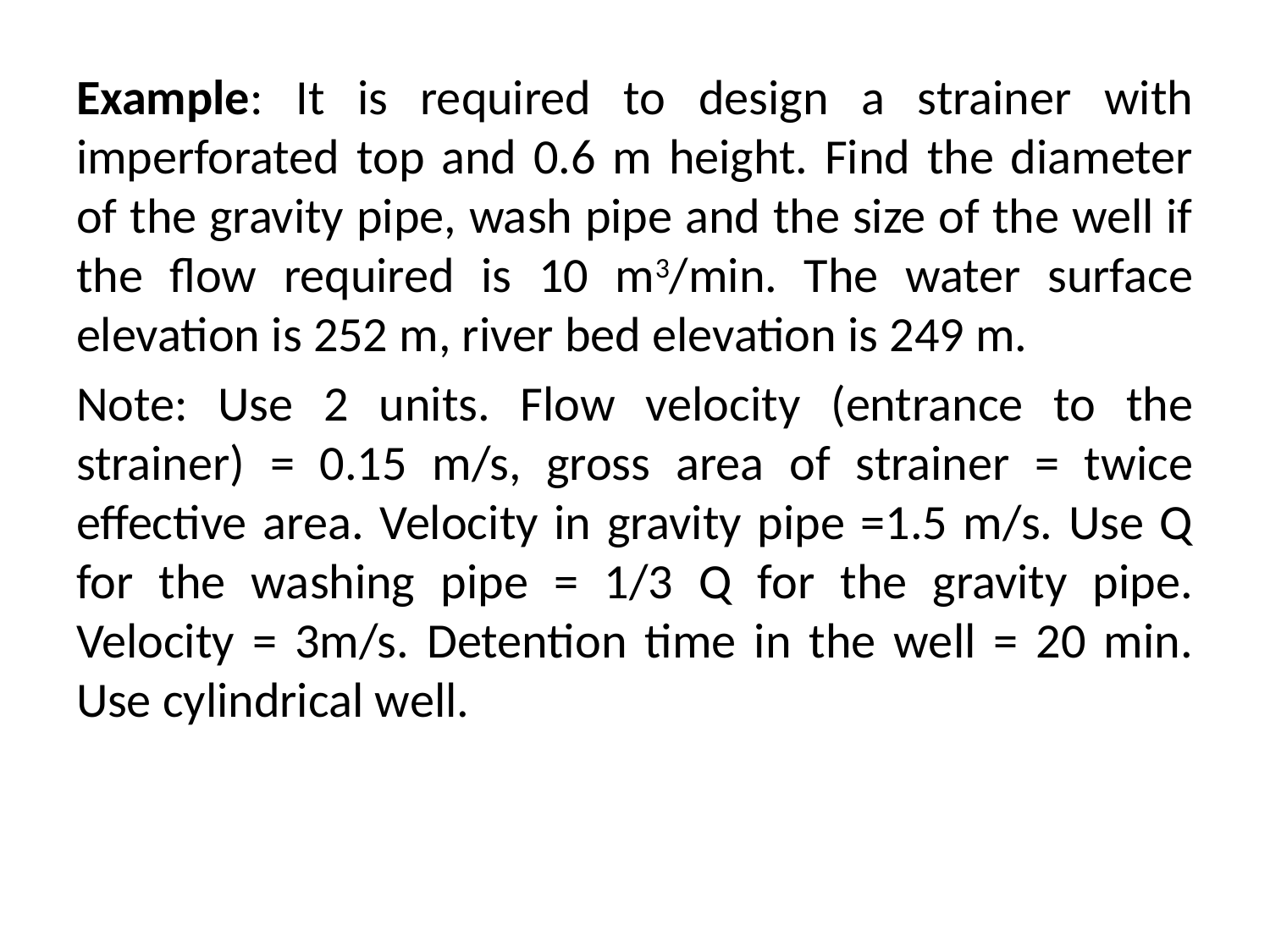

Example: It is required to design a strainer with imperforated top and 0.6 m height. Find the diameter of the gravity pipe, wash pipe and the size of the well if the flow required is 10 m3/min. The water surface elevation is 252 m, river bed elevation is 249 m.
Note: Use 2 units. Flow velocity (entrance to the strainer) = 0.15 m/s, gross area of strainer = twice effective area. Velocity in gravity pipe =1.5 m/s. Use Q for the washing pipe = 1/3 Q for the gravity pipe. Velocity = 3m/s. Detention time in the well = 20 min. Use cylindrical well.